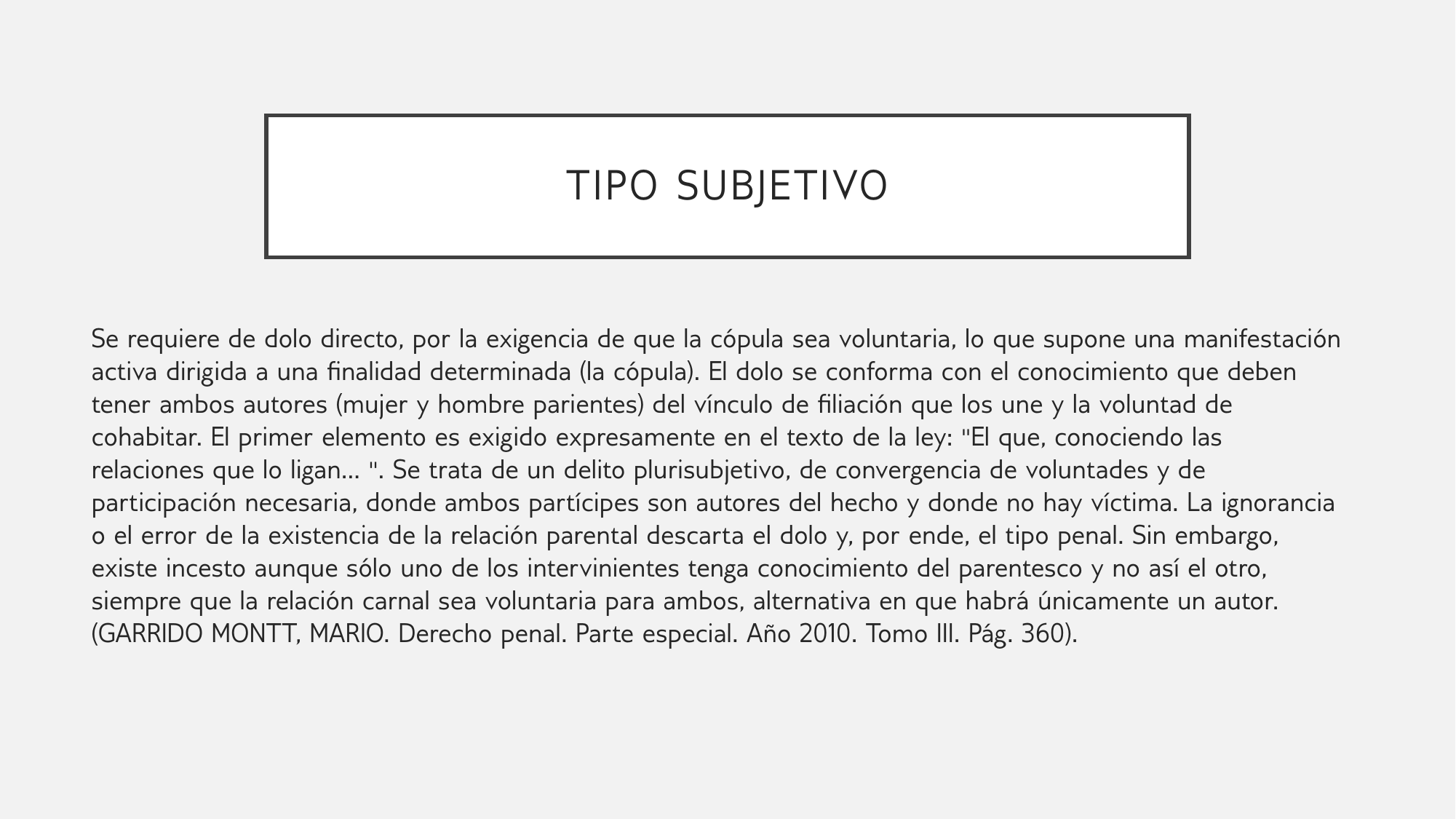

# Tipo subjetivo
Se requiere de dolo directo, por la exigencia de que la cópula sea voluntaria, lo que supone una manifestación activa dirigida a una finalidad determinada (la cópula). El dolo se conforma con el conocimiento que deben tener ambos autores (mujer y hombre parientes) del vínculo de filiación que los une y la voluntad de cohabitar. El primer elemento es exigido expresamente en el texto de la ley: "El que, conociendo las relaciones que lo ligan... ". Se trata de un delito plurisubjetivo, de convergencia de voluntades y de participación necesaria, donde ambos partícipes son autores del hecho y donde no hay víctima. La ignorancia o el error de la existencia de la relación parental descarta el dolo y, por ende, el tipo penal. Sin embargo, existe incesto aunque sólo uno de los intervinientes tenga conocimiento del parentesco y no así el otro, siempre que la relación carnal sea voluntaria para ambos, alternativa en que habrá únicamente un autor. (GARRIDO MONTT, MARIO. Derecho penal. Parte especial. Año 2010. Tomo III. Pág. 360).